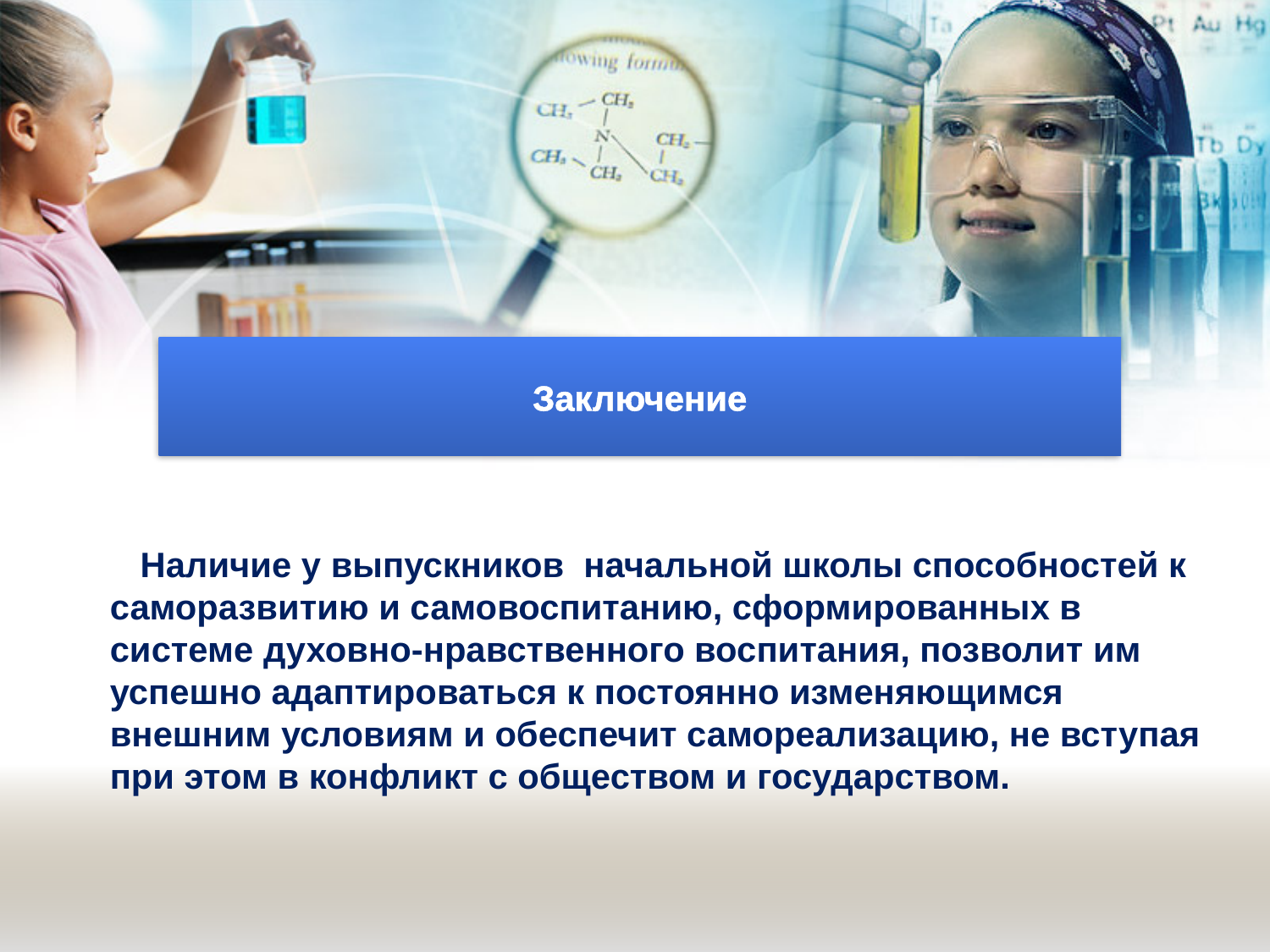

# Заключение
        Наличие у выпускников  начальной школы способностей к саморазвитию и самовоспитанию, сформированных в системе духовно-нравственного воспитания, позволит им успешно адаптироваться к постоянно изменяющимся внешним условиям и обеспечит самореализацию, не вступая при этом в конфликт с обществом и государством.